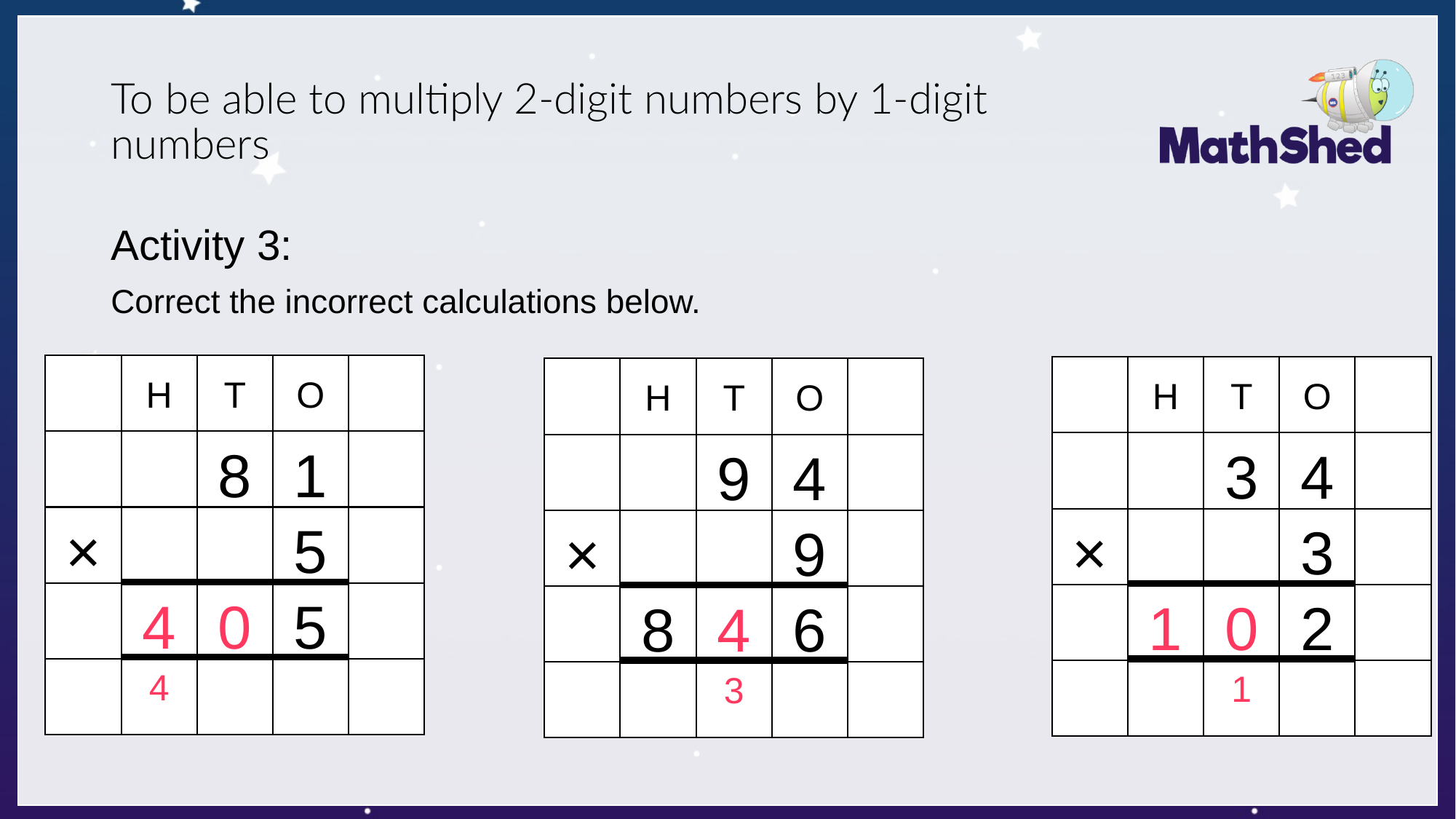

# To be able to multiply 2-digit numbers by 1-digit numbers
Activity 3:
Correct the incorrect calculations below.

H
T
O

H
T
O

H
T
O

8
1

3
4

9
4

×

5

×

3

×

9

4
0
5

1
0
2

8
4
6

4

1

3